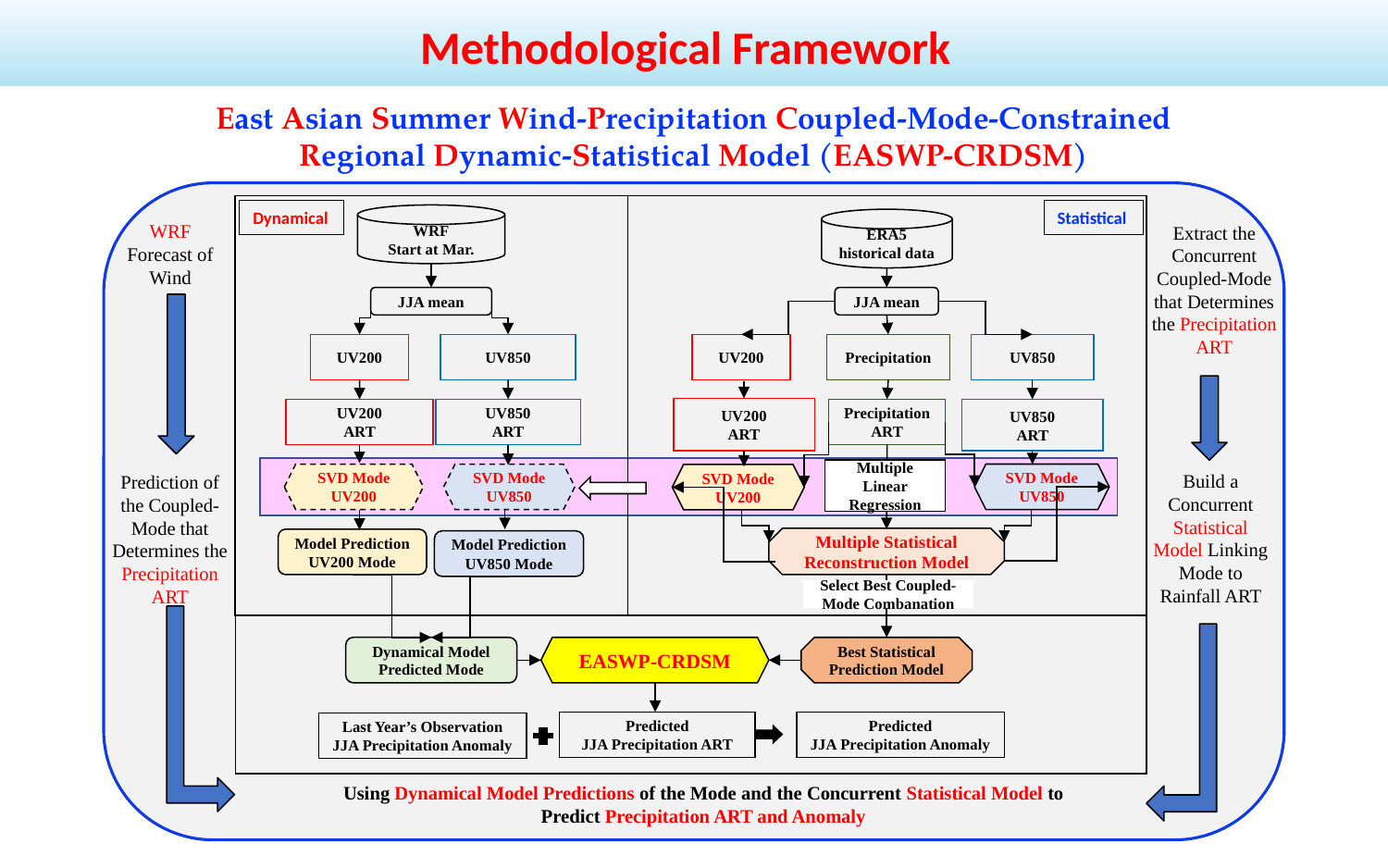

Methodological Framework
East Asian Summer Wind-Precipitation Coupled-Mode-Constrained Regional Dynamic-Statistical Model (EASWP-CRDSM)

WRF
Start at Mar.
ERA5
historical data
JJA mean
JJA mean
UV200
UV850
Precipitation
UV850
UV200
UV200
ART
UV200
ART
UV850
ART
Precipitation ART
UV850
ART

Multiple Linear Regression
SVD Mode
UV850
SVD Mode
UV200
SVD Mode
UV850
SVD Mode
UV200

Multiple Statistical Reconstruction Model
Model Prediction
UV200 Mode
Model Prediction
UV850 Mode
Select Best Coupled-Mode Combanation
Dynamical Model
Predicted Mode
EASWP-CRDSM
Best Statistical
Prediction Model
Predicted
JJA Precipitation Anomaly
Predicted
JJA Precipitation ART
Last Year’s Observation
JJA Precipitation Anomaly

WRF
Forecast of
Wind
Extract the Concurrent Coupled-Mode that Determines the Precipitation ART

Build a Concurrent Statistical Model Linking Mode to Rainfall ART
Prediction of the Coupled-Mode that Determines the Precipitation ART

Using Dynamical Model Predictions of the Mode and the Concurrent Statistical Model to Predict Precipitation ART and Anomaly
Dynamical
Statistical